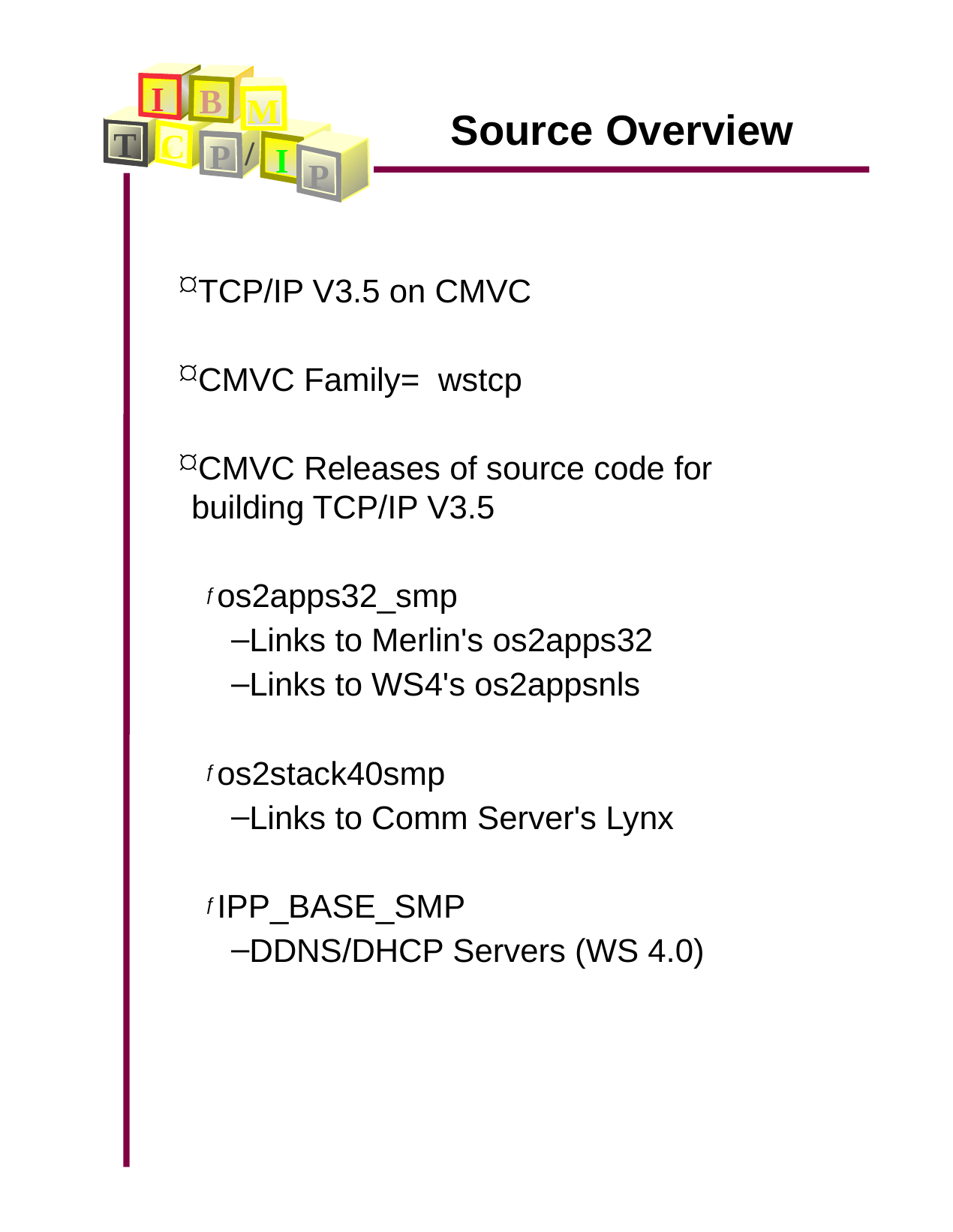

Source Overview

I

B

M

T
C

/

P

I

P

TCP/IP V3.5 on CMVC

CMVC Family=  wstcp

CMVC Releases of source code for building TCP/IP V3.5

os2apps32_smp
Links to Merlin's os2apps32
Links to WS4's os2appsnls

os2stack40smp
Links to Comm Server's Lynx

IPP_BASE_SMP
DDNS/DHCP Servers (WS 4.0)